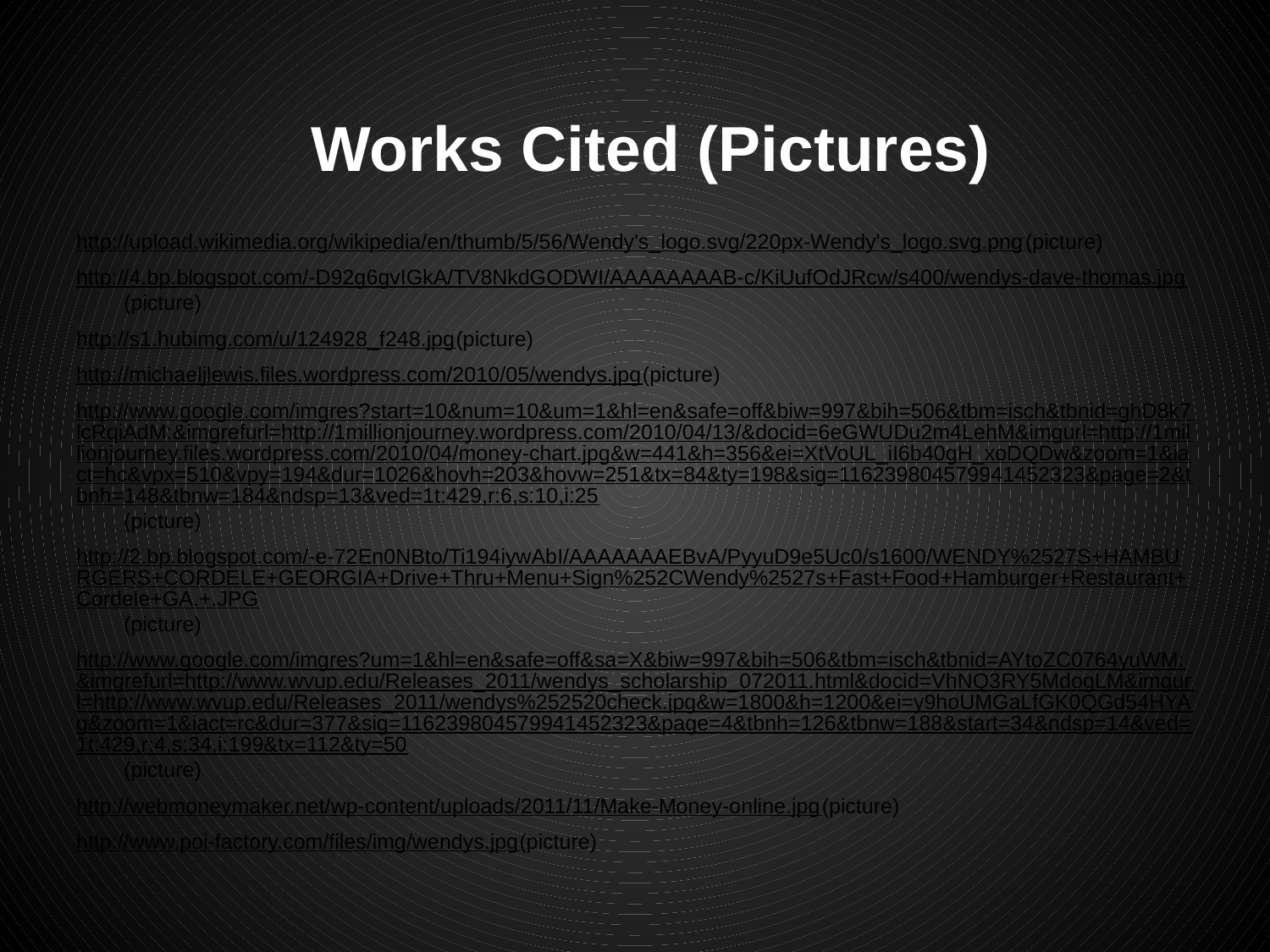

# Works Cited (Pictures)
http://upload.wikimedia.org/wikipedia/en/thumb/5/56/Wendy's_logo.svg/220px-Wendy's_logo.svg.png(picture)
http://4.bp.blogspot.com/-D92g6gvIGkA/TV8NkdGODWI/AAAAAAAAB-c/KiUufOdJRcw/s400/wendys-dave-thomas.jpg(picture)
http://s1.hubimg.com/u/124928_f248.jpg(picture)
http://michaeljlewis.files.wordpress.com/2010/05/wendys.jpg(picture)
http://www.google.com/imgres?start=10&num=10&um=1&hl=en&safe=off&biw=997&bih=506&tbm=isch&tbnid=ghD8k7lcRqiAdM:&imgrefurl=http://1millionjourney.wordpress.com/2010/04/13/&docid=6eGWUDu2m4LehM&imgurl=http://1millionjourney.files.wordpress.com/2010/04/money-chart.jpg&w=441&h=356&ei=XtVoUL_iI6b40gH_xoDQDw&zoom=1&iact=hc&vpx=510&vpy=194&dur=1026&hovh=203&hovw=251&tx=84&ty=198&sig=116239804579941452323&page=2&tbnh=148&tbnw=184&ndsp=13&ved=1t:429,r:6,s:10,i:25(picture)
http://2.bp.blogspot.com/-e-72En0NBto/Ti194iywAbI/AAAAAAAEBvA/PyyuD9e5Uc0/s1600/WENDY%2527S+HAMBURGERS+CORDELE+GEORGIA+Drive+Thru+Menu+Sign%252CWendy%2527s+Fast+Food+Hamburger+Restaurant+Cordele+GA.+.JPG(picture)
http://www.google.com/imgres?um=1&hl=en&safe=off&sa=X&biw=997&bih=506&tbm=isch&tbnid=AYtoZC0764yuWM:&imgrefurl=http://www.wvup.edu/Releases_2011/wendys_scholarship_072011.html&docid=VhNQ3RY5MdogLM&imgurl=http://www.wvup.edu/Releases_2011/wendys%252520check.jpg&w=1800&h=1200&ei=y9hoUMGaLfGK0QGd54HYAg&zoom=1&iact=rc&dur=377&sig=116239804579941452323&page=4&tbnh=126&tbnw=188&start=34&ndsp=14&ved=1t:429,r:4,s:34,i:199&tx=112&ty=50(picture)
http://webmoneymaker.net/wp-content/uploads/2011/11/Make-Money-online.jpg(picture)
http://www.poi-factory.com/files/img/wendys.jpg(picture)